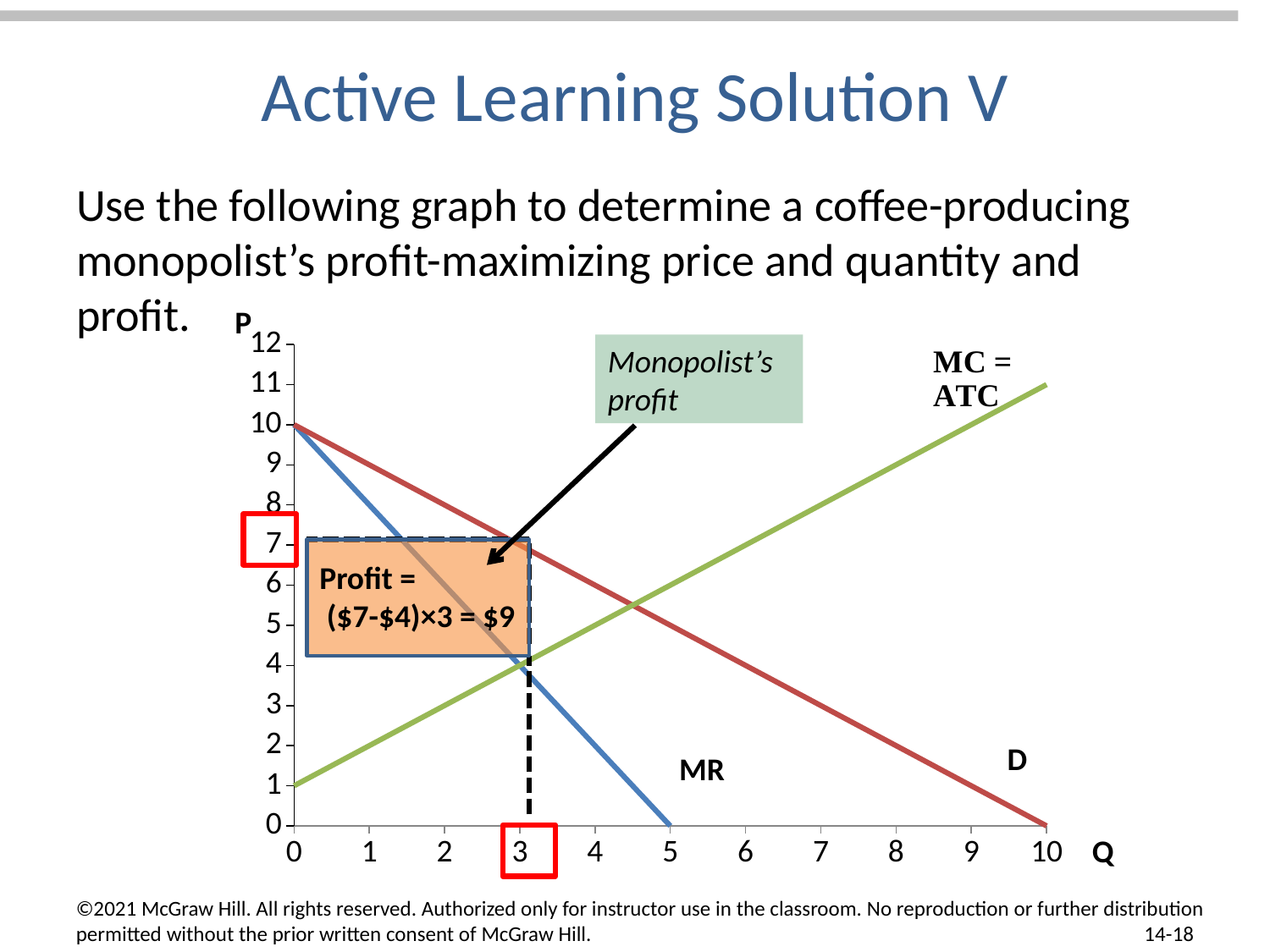

# Active Learning Solution V
Use the following graph to determine a coffee-producing monopolist’s profit-maximizing price and quantity and profit.
P

### Chart

| Category | MR | D | MC |
|---|---|---|---|
| 0 | 10.0 | 10.0 | 1.0 |
| 1 | 8.0 | 9.0 | 2.0 |
| 2 | 6.0 | 8.0 | 3.0 |
| 3 | 4.0 | 7.0 | 4.0 |
| 4 | 2.0 | 6.0 | 5.0 |
| 5 | 0.0 | 5.0 | 6.0 |
| 6 | None | 4.0 | 7.0 |
| 7 | None | 3.0 | 8.0 |
| 8 | None | 2.0 | 9.0 |
| 9 | None | 1.0 | 10.0 |
| 10 | None | 0.0 | 11.0 |
Monopolist’s profit

Profit =
 ($7-$4)×3 = $9

Q